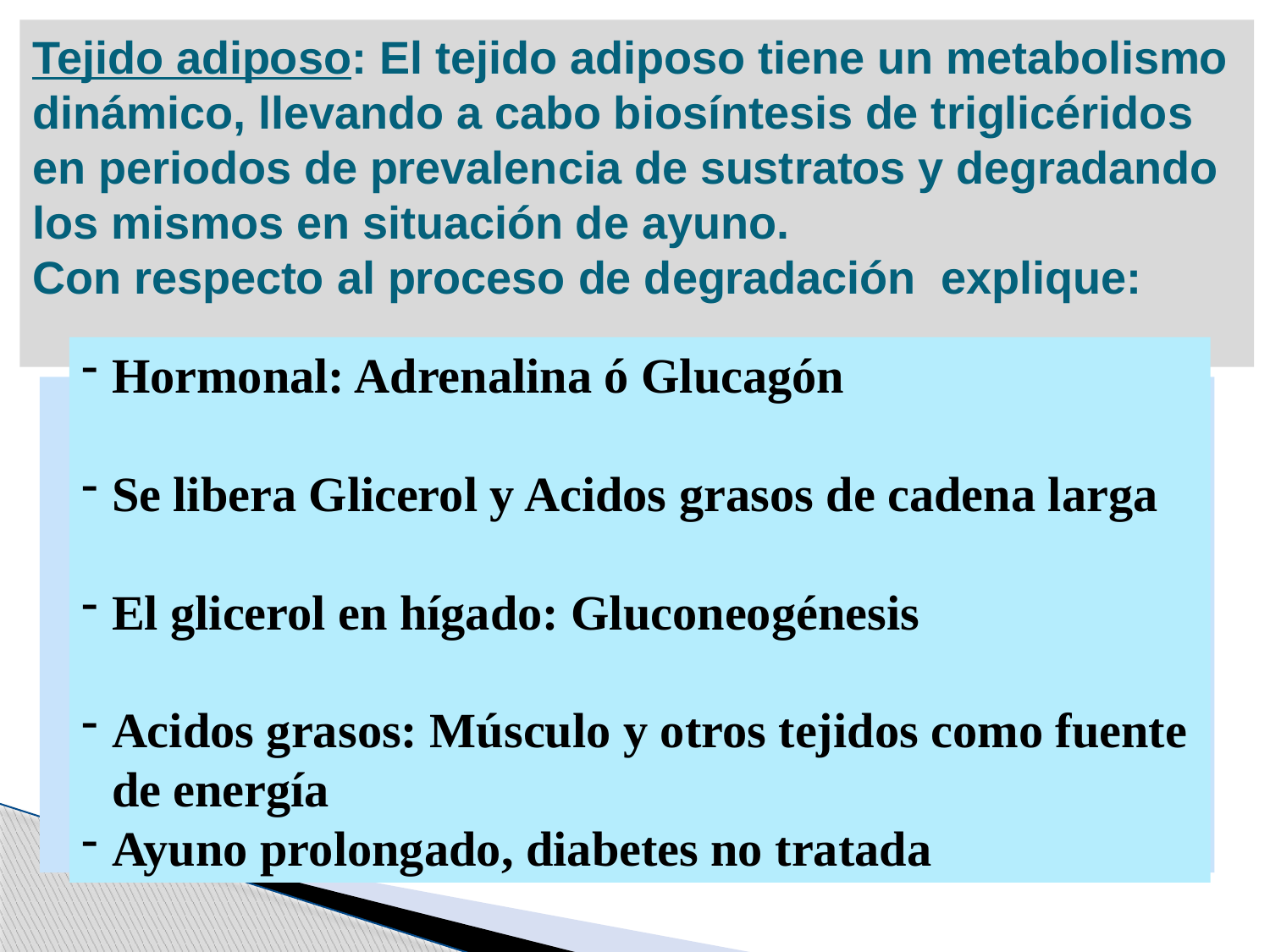

# Tejido adiposo: El tejido adiposo tiene un metabolismo dinámico, llevando a cabo biosíntesis de triglicéridos en periodos de prevalencia de sustratos y degradando los mismos en situación de ayuno. Con respecto al proceso de degradación  explique:
Hormonal: Adrenalina ó Glucagón

Se libera Glicerol y Acidos grasos de cadena larga

El glicerol en hígado: Gluconeogénesis

Acidos grasos: Músculo y otros tejidos como fuente de energía
Ayuno prolongado, diabetes no tratada
Cuál ó cuales son los estímulos que puede recibir el tejido adiposo para activar la enzima clave para la lipólisis
¿Que productos se liberan a sangre y cual/cuales son su/sus destinos?
¿Enumere situaciones metabólicas: fisiológicas ó patológicas que activen este proceso